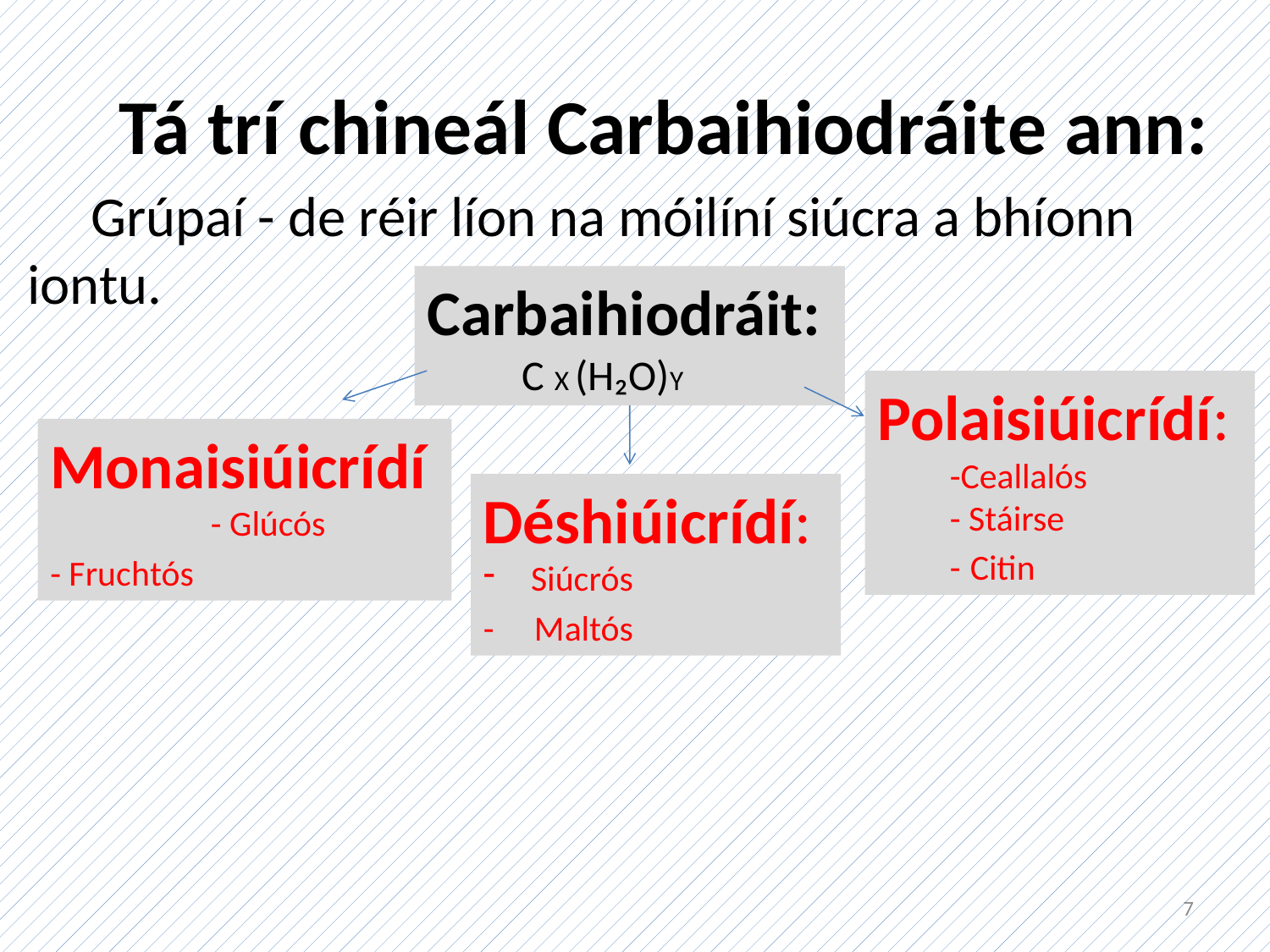

# Tá trí chineál Carbaihiodráite ann:
     Grúpaí - de réir líon na móilíní siúcra a bhíonn iontu.
Carbaihiodráit:
          C X (H₂O)Y
Polaisiúicrídí:
         -Ceallalós
         - Stáirse
         - Citin
Monaisiúicrídí                      - Glúcós
- Fruchtós
Déshiúicrídí:
Siúcrós
-     Maltós
7